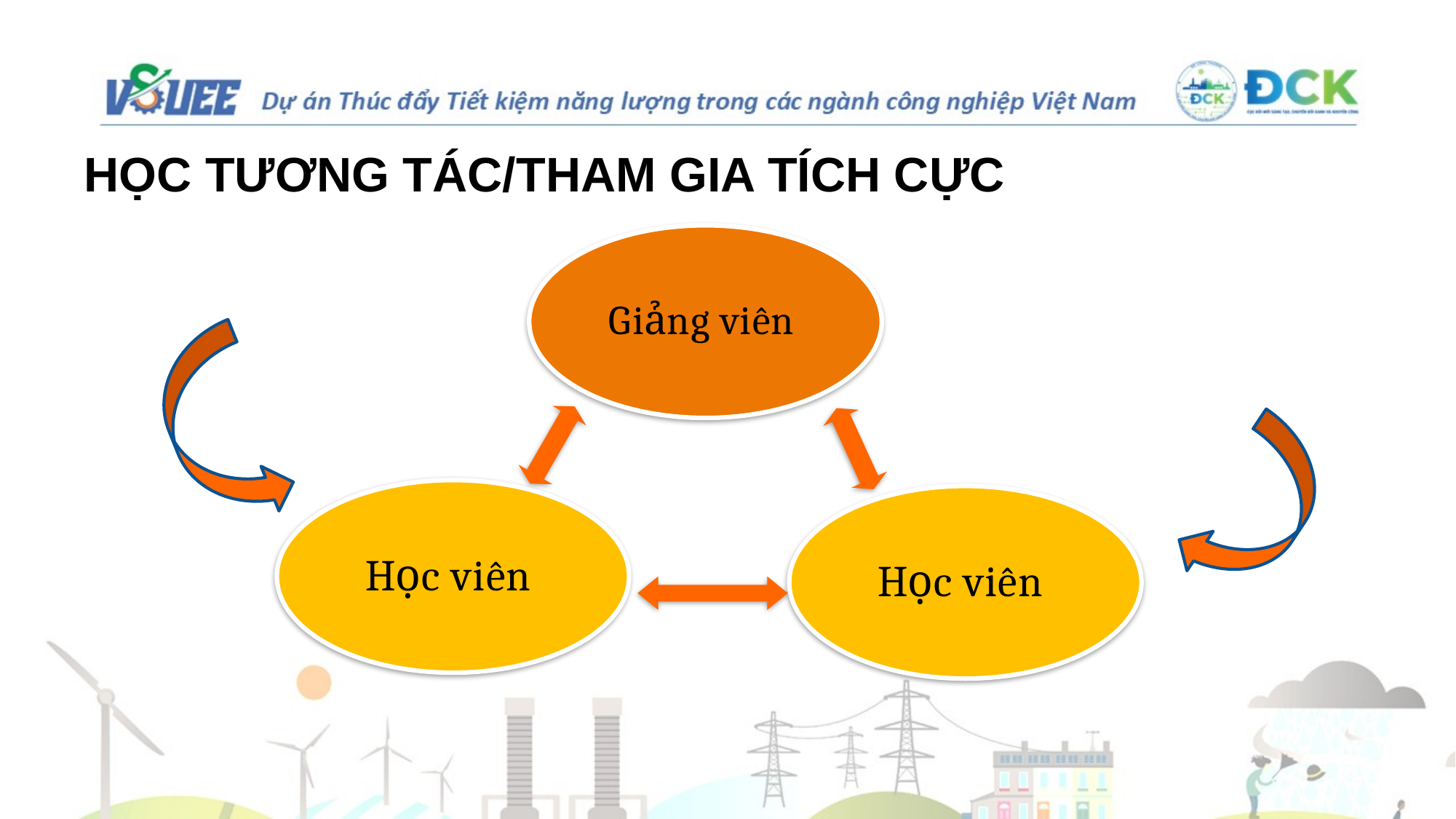

# HỌC TƯƠNG TÁC/THAM GIA TÍCH CỰC
Giảng viên

Học viên
Học viên